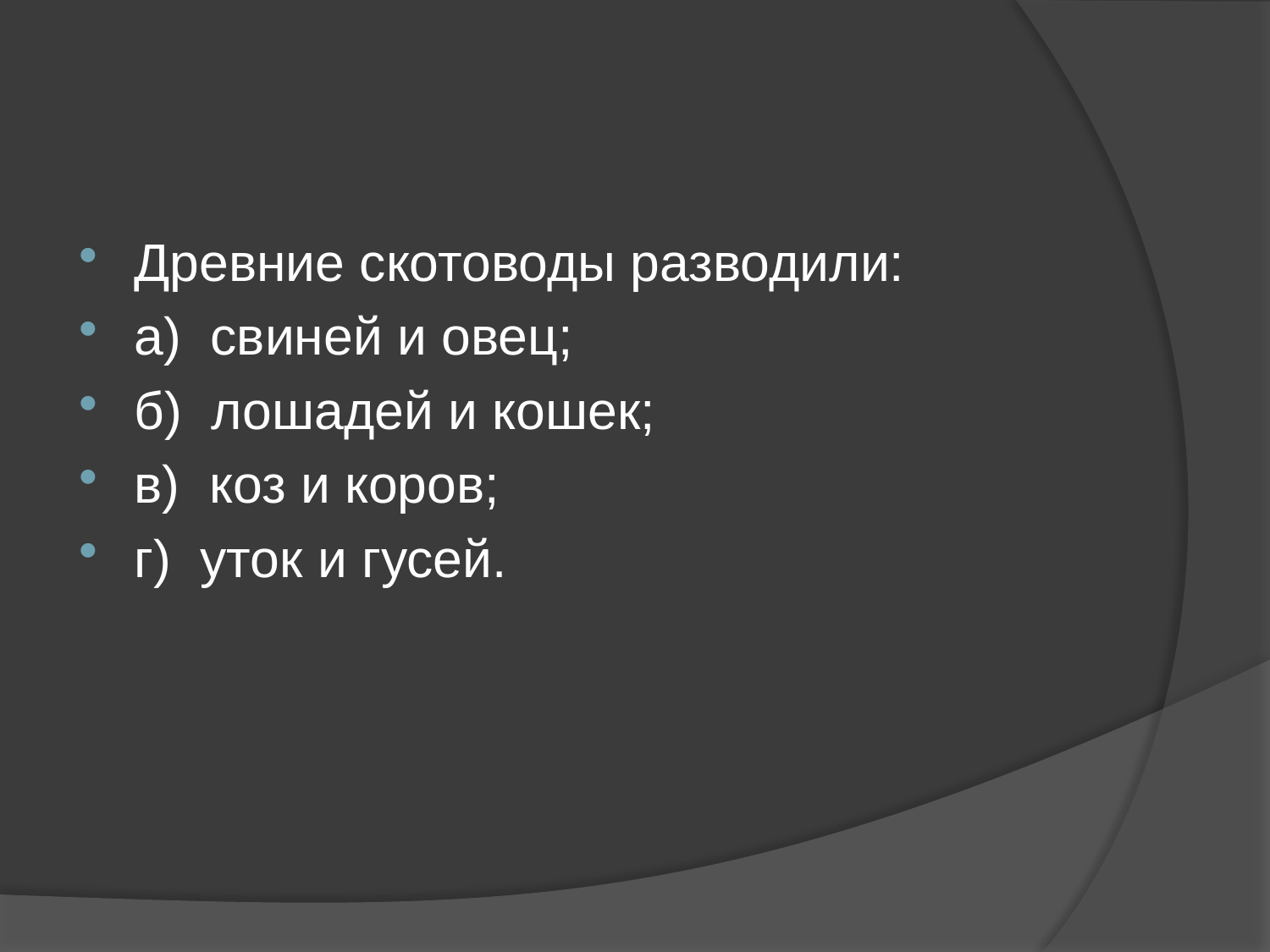

#
Древние скотоводы разводили:
а)  свиней и овец;
б)  лошадей и кошек;
в)  коз и коров;
г)  уток и гусей.